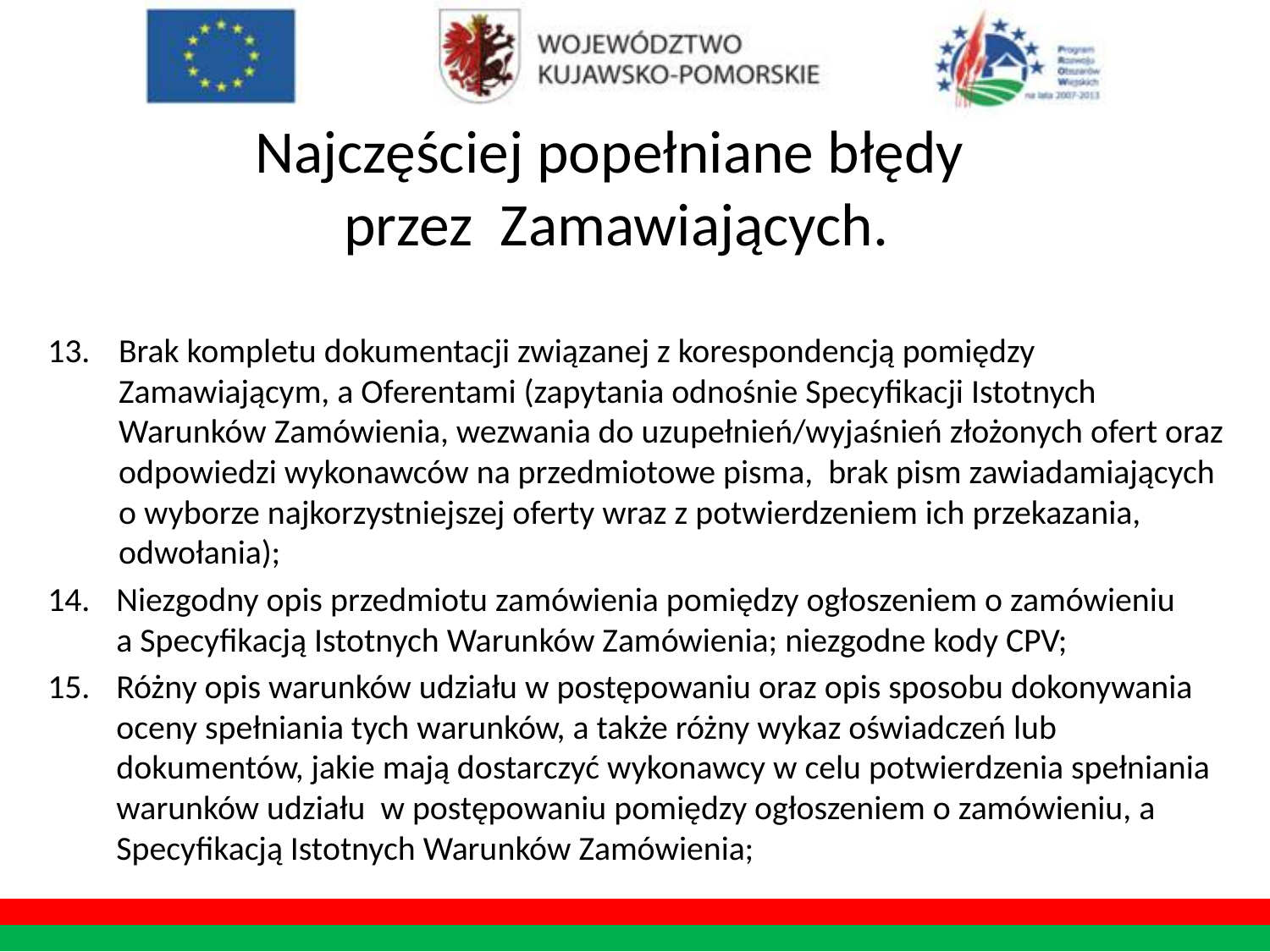

# Najczęściej popełniane błędy przez  Zamawiających.

Brak kompletu dokumentacji związanej z korespondencją pomiędzy Zamawiającym, a Oferentami (zapytania odnośnie Specyfikacji Istotnych Warunków Zamówienia, wezwania do uzupełnień/wyjaśnień złożonych ofert oraz odpowiedzi wykonawców na przedmiotowe pisma,  brak pism zawiadamiających o wyborze najkorzystniejszej oferty wraz z potwierdzeniem ich przekazania, odwołania);
Niezgodny opis przedmiotu zamówienia pomiędzy ogłoszeniem o zamówieniu
a Specyfikacją Istotnych Warunków Zamówienia; niezgodne kody CPV;
Różny opis warunków udziału w postępowaniu oraz opis sposobu dokonywania oceny spełniania tych warunków, a także różny wykaz oświadczeń lub dokumentów, jakie mają dostarczyć wykonawcy w celu potwierdzenia spełniania warunków udziału  w postępowaniu pomiędzy ogłoszeniem o zamówieniu, a Specyfikacją Istotnych Warunków Zamówienia;